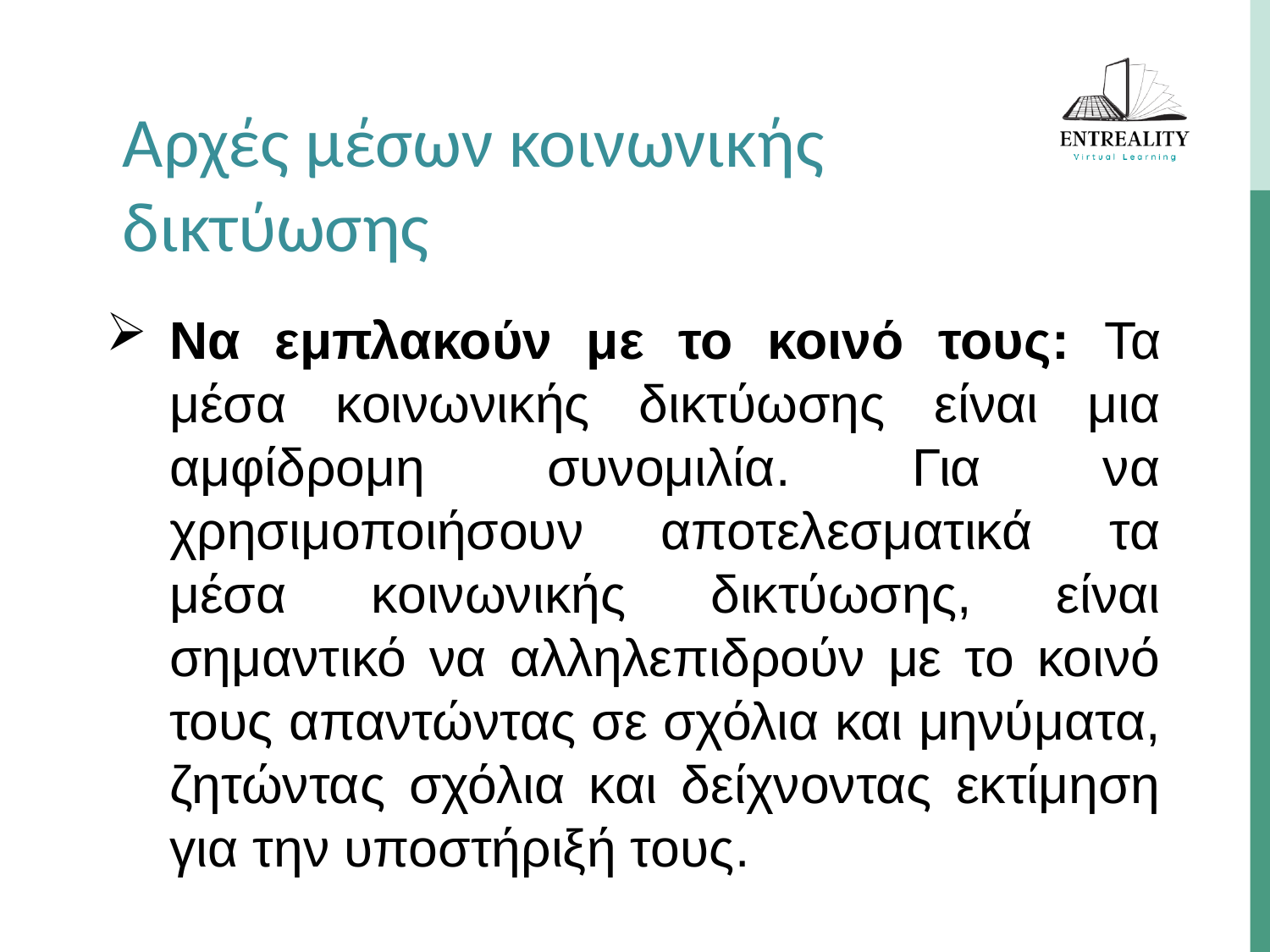

Αρχές μέσων κοινωνικής δικτύωσης

Να εμπλακούν με το κοινό τους: Τα μέσα κοινωνικής δικτύωσης είναι μια αμφίδρομη συνομιλία. Για να χρησιμοποιήσουν αποτελεσματικά τα μέσα κοινωνικής δικτύωσης, είναι σημαντικό να αλληλεπιδρούν με το κοινό τους απαντώντας σε σχόλια και μηνύματα, ζητώντας σχόλια και δείχνοντας εκτίμηση για την υποστήριξή τους.